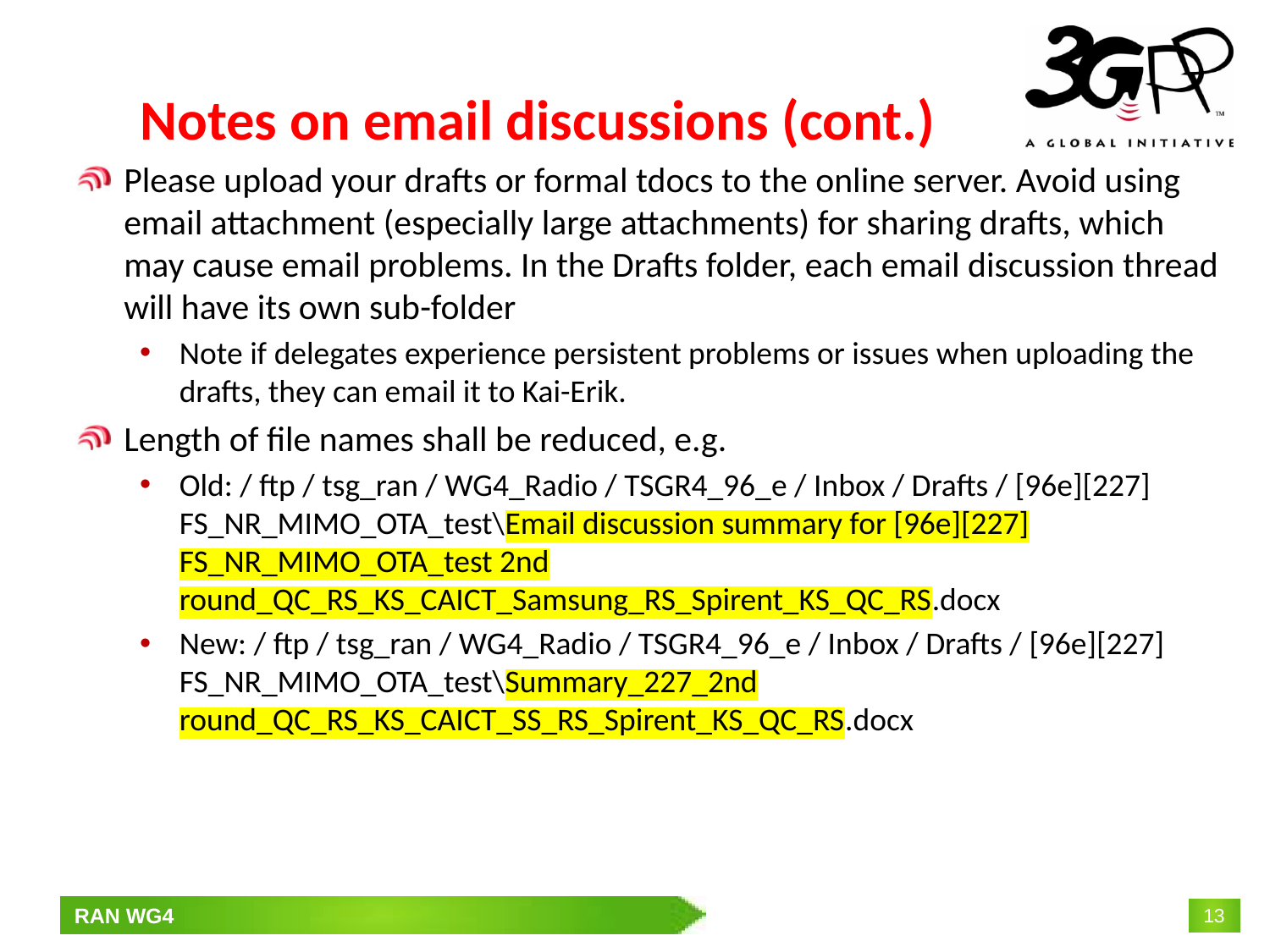

# Notes on email discussions (cont.)
Please upload your drafts or formal tdocs to the online server. Avoid using email attachment (especially large attachments) for sharing drafts, which may cause email problems. In the Drafts folder, each email discussion thread will have its own sub-folder
Note if delegates experience persistent problems or issues when uploading the drafts, they can email it to Kai-Erik.
Length of file names shall be reduced, e.g.
Old: / ftp / tsg_ran / WG4_Radio / TSGR4_96_e / Inbox / Drafts / [96e][227] FS_NR_MIMO_OTA_test\Email discussion summary for [96e][227] FS_NR_MIMO_OTA_test 2nd round_QC_RS_KS_CAICT_Samsung_RS_Spirent_KS_QC_RS.docx
New: / ftp / tsg_ran / WG4_Radio / TSGR4_96_e / Inbox / Drafts / [96e][227] FS_NR_MIMO_OTA_test\Summary_227_2nd round_QC_RS_KS_CAICT_SS_RS_Spirent_KS_QC_RS.docx